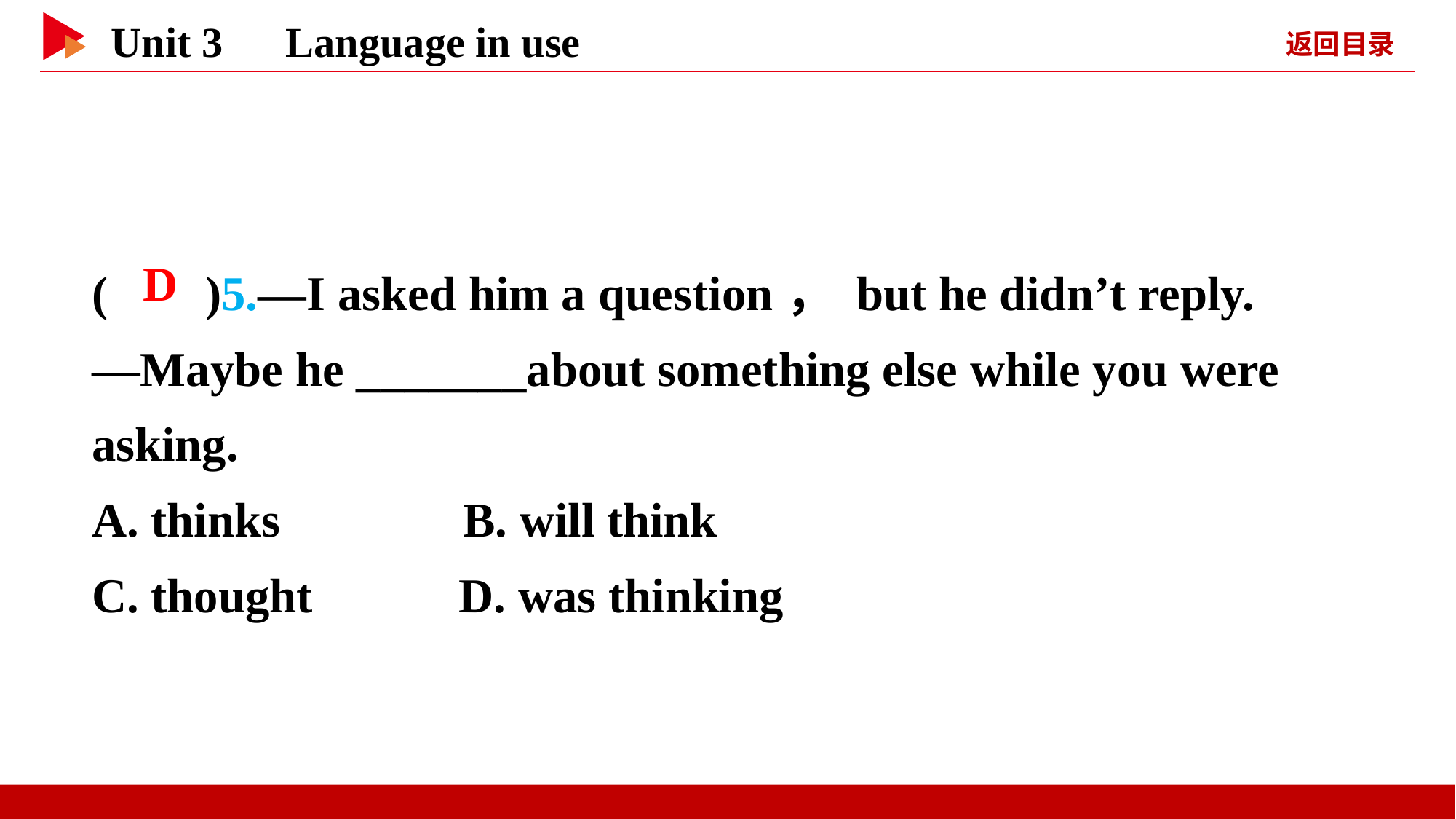

(        )5.—I asked him a question， but he didn’t reply.
—Maybe he _______about something else while you were asking.
A. thinks               B. will think
C. thought            D. was thinking
   D